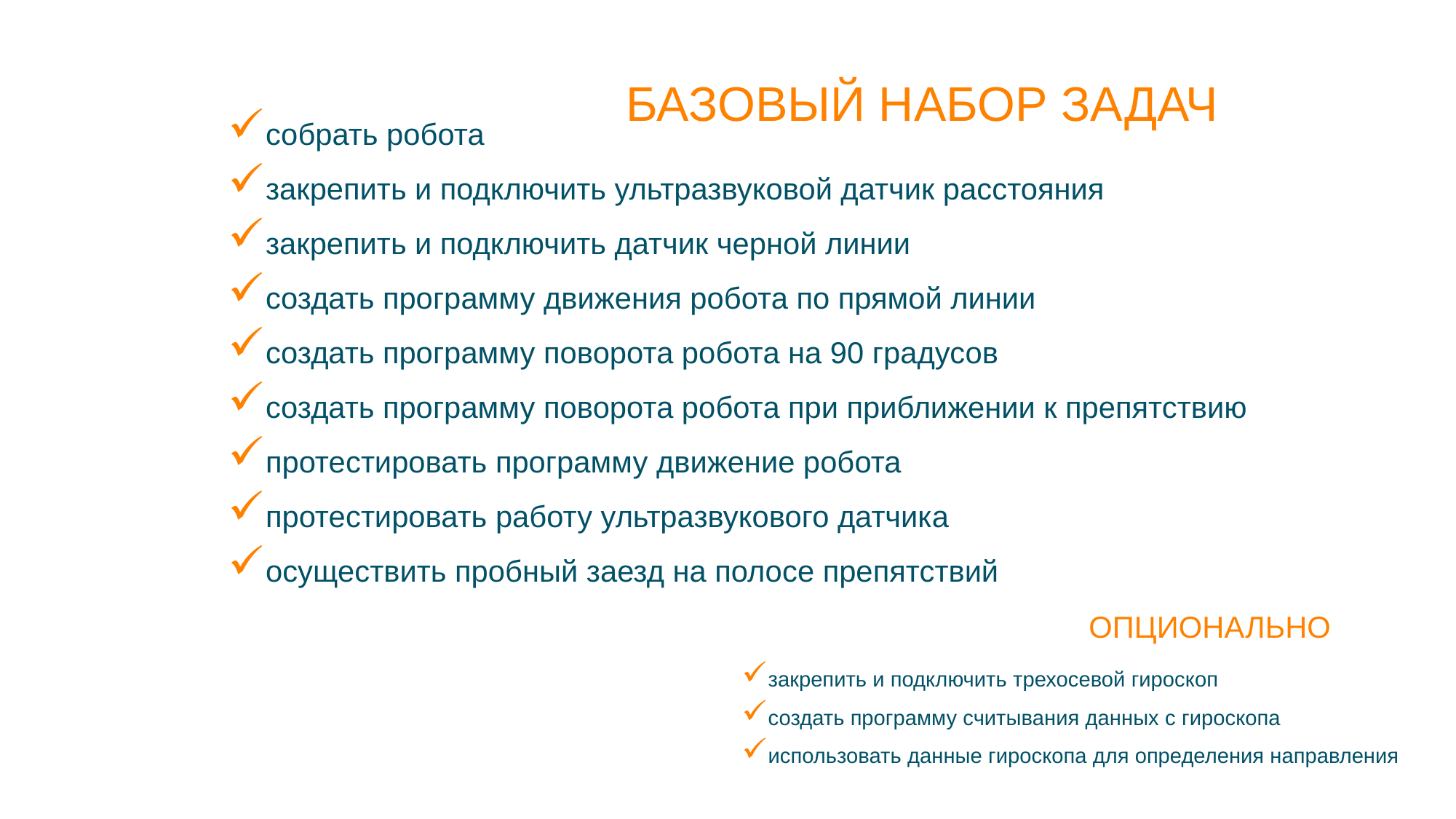

Базовый набор задач
собрать робота
закрепить и подключить ультразвуковой датчик расстояния
закрепить и подключить датчик черной линии
создать программу движения робота по прямой линии
создать программу поворота робота на 90 градусов
создать программу поворота робота при приближении к препятствию
протестировать программу движение робота
протестировать работу ультразвукового датчика
осуществить пробный заезд на полосе препятствий
опционально
закрепить и подключить трехосевой гироскоп
создать программу считывания данных с гироскопа
использовать данные гироскопа для определения направления